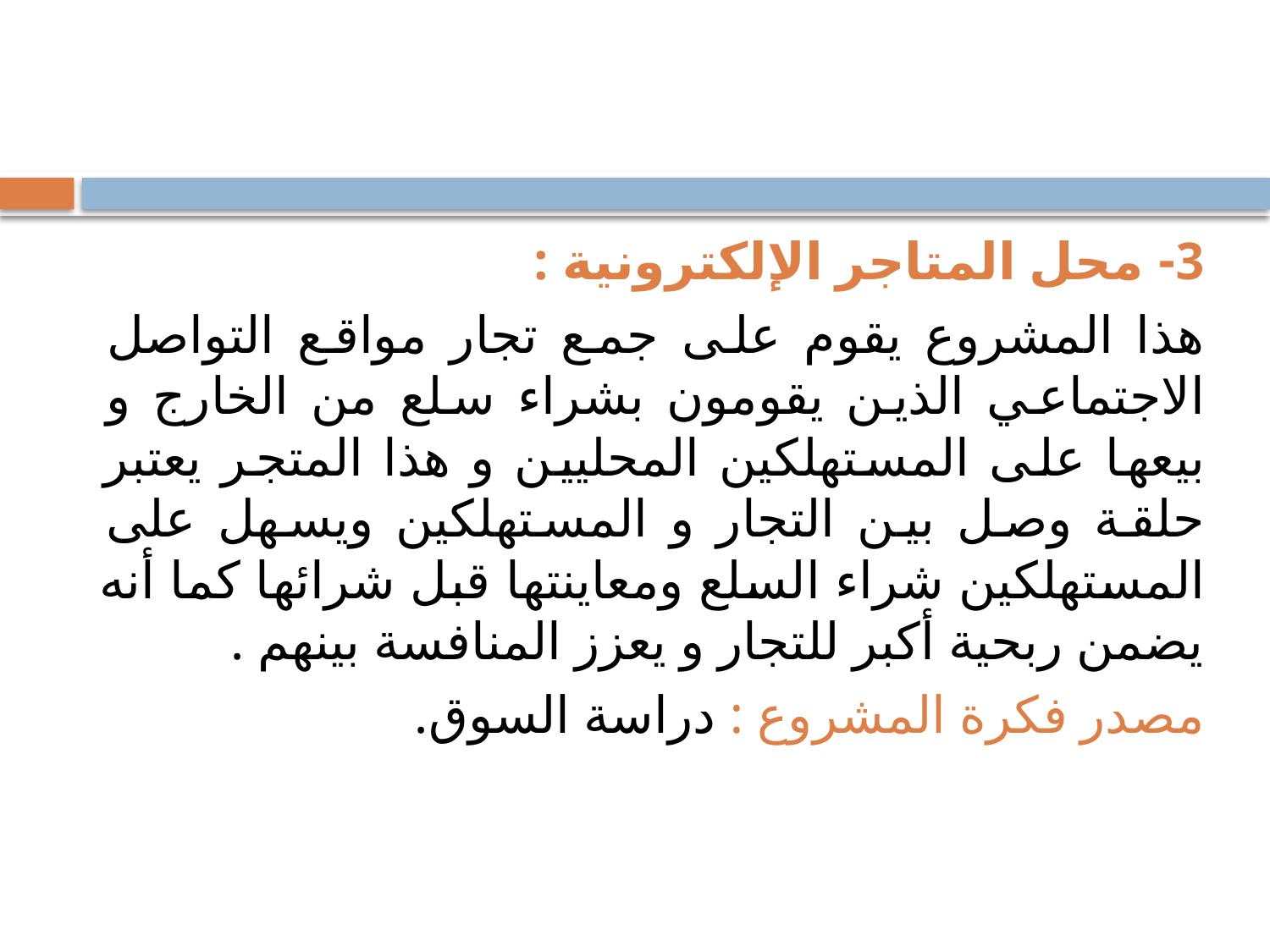

#
3- محل المتاجر الإلكترونية :
هذا المشروع يقوم على جمع تجار مواقع التواصل الاجتماعي الذين يقومون بشراء سلع من الخارج و بيعها على المستهلكين المحليين و هذا المتجر يعتبر حلقة وصل بين التجار و المستهلكين ويسهل على المستهلكين شراء السلع ومعاينتها قبل شرائها كما أنه يضمن ربحية أكبر للتجار و يعزز المنافسة بينهم .
مصدر فكرة المشروع : دراسة السوق.